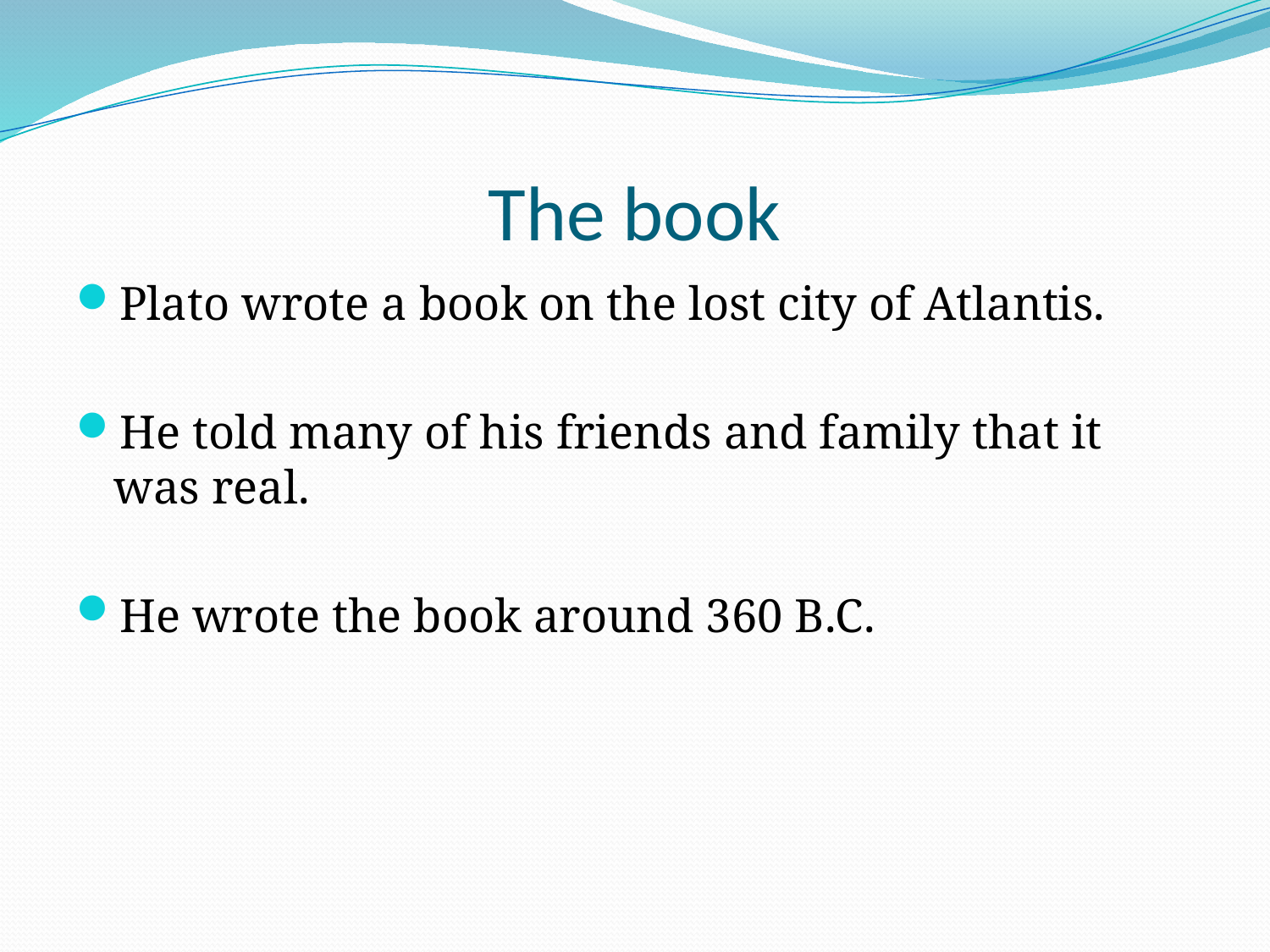

# The book
Plato wrote a book on the lost city of Atlantis.

He told many of his friends and family that it was real.

He wrote the book around 360 B.C.